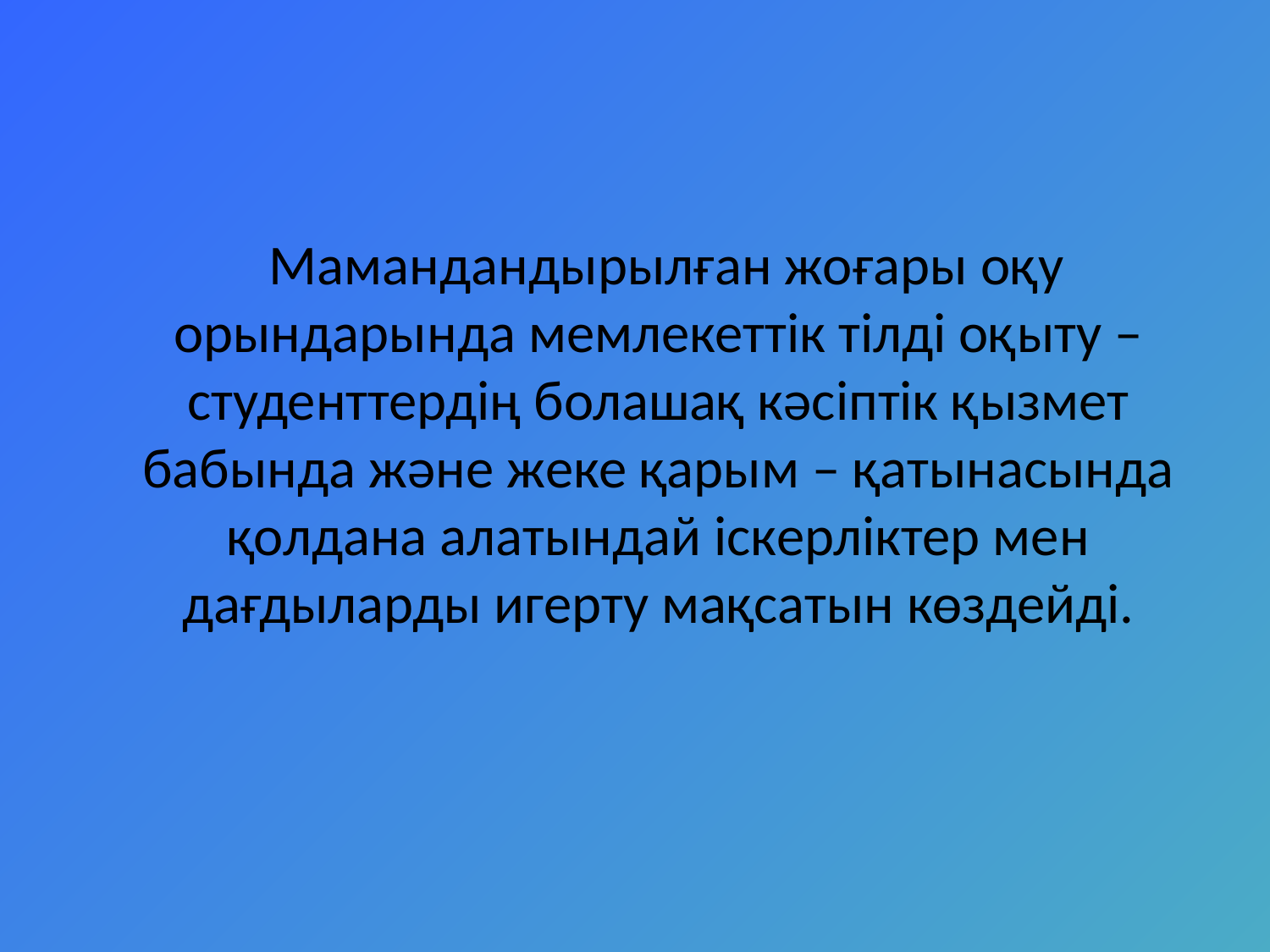

Мамандандырылған жоғары оқу орындарында мемлекеттік тілді оқыту – студенттердің болашақ кәсіптік қызмет бабында және жеке қарым – қатынасында қолдана алатындай іскерліктер мен дағдыларды игерту мақсатын көздейді.